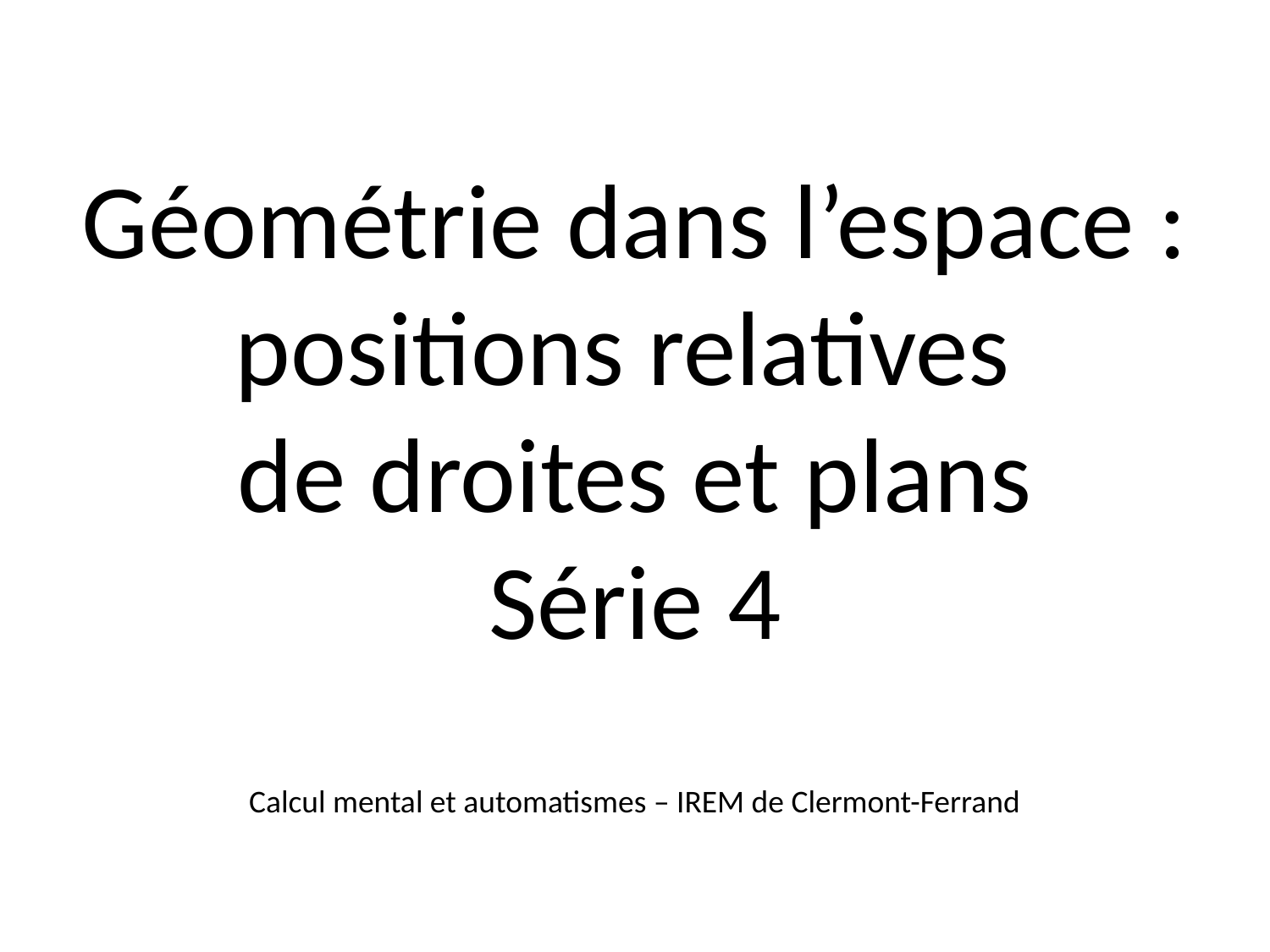

Géométrie dans l’espace :
positions relatives
de droites et plans
Série 4
Calcul mental et automatismes – IREM de Clermont-Ferrand